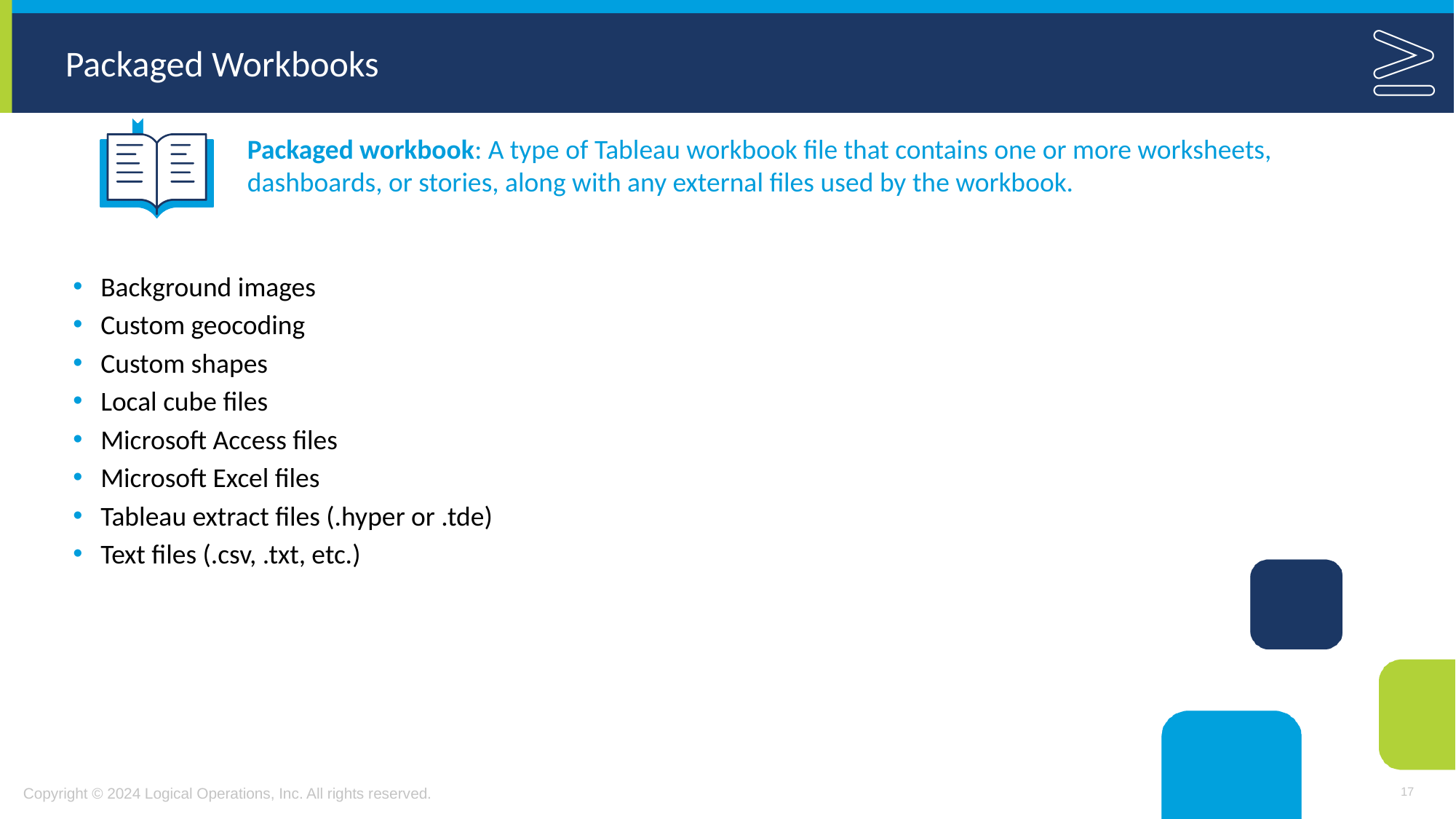

# Packaged Workbooks
Packaged workbook: A type of Tableau workbook file that contains one or more worksheets, dashboards, or stories, along with any external files used by the workbook.
Background images
Custom geocoding
Custom shapes
Local cube files
Microsoft Access files
Microsoft Excel files
Tableau extract files (.hyper or .tde)
Text files (.csv, .txt, etc.)
17